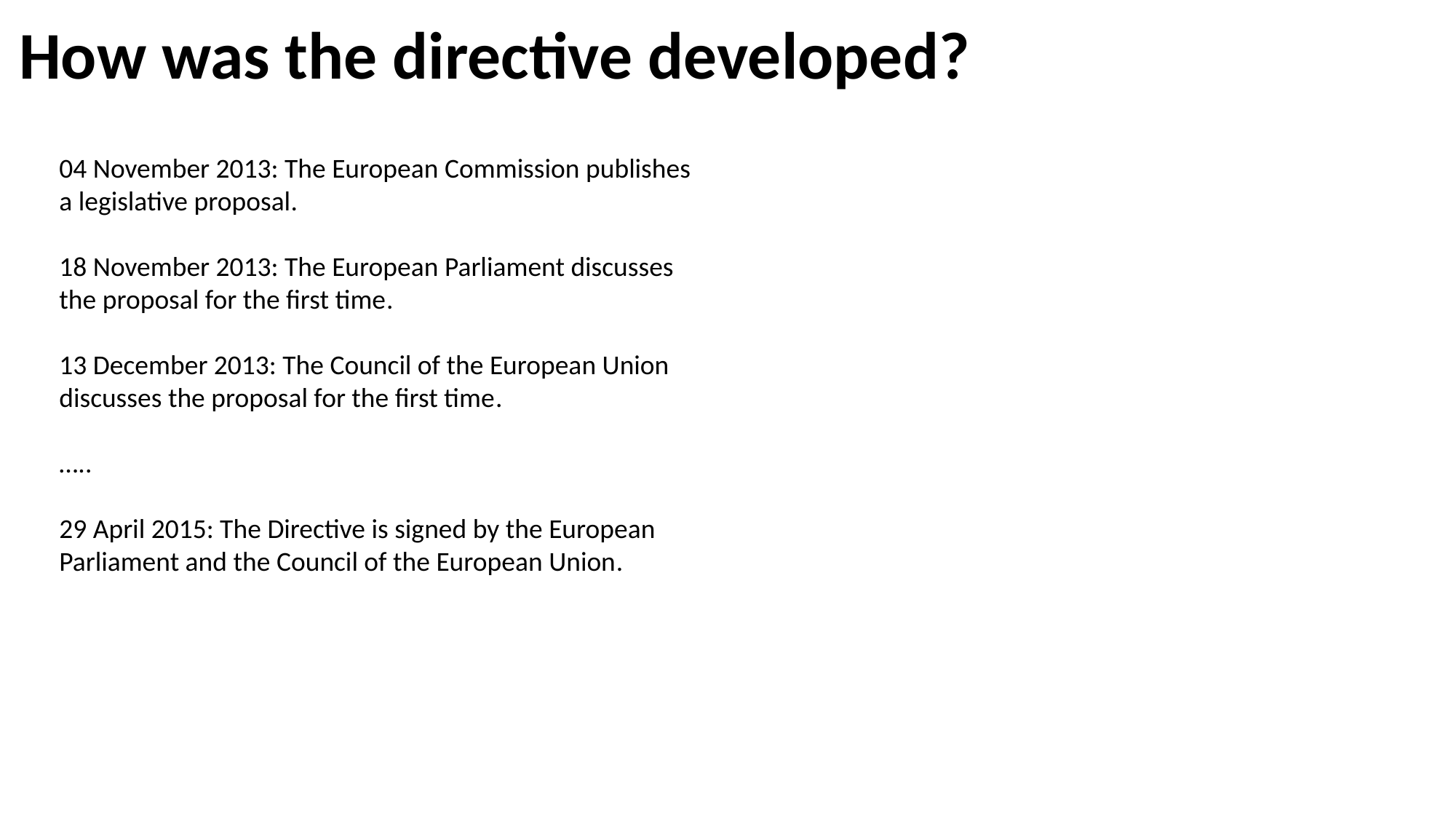

# How was the directive developed?
04 November 2013: The European Commission publishes a legislative proposal.

18 November 2013: The European Parliament discusses the proposal for the first time.

13 December 2013: The Council of the European Union discusses the proposal for the first time.

…..

29 April 2015: The Directive is signed by the European Parliament and the Council of the European Union.